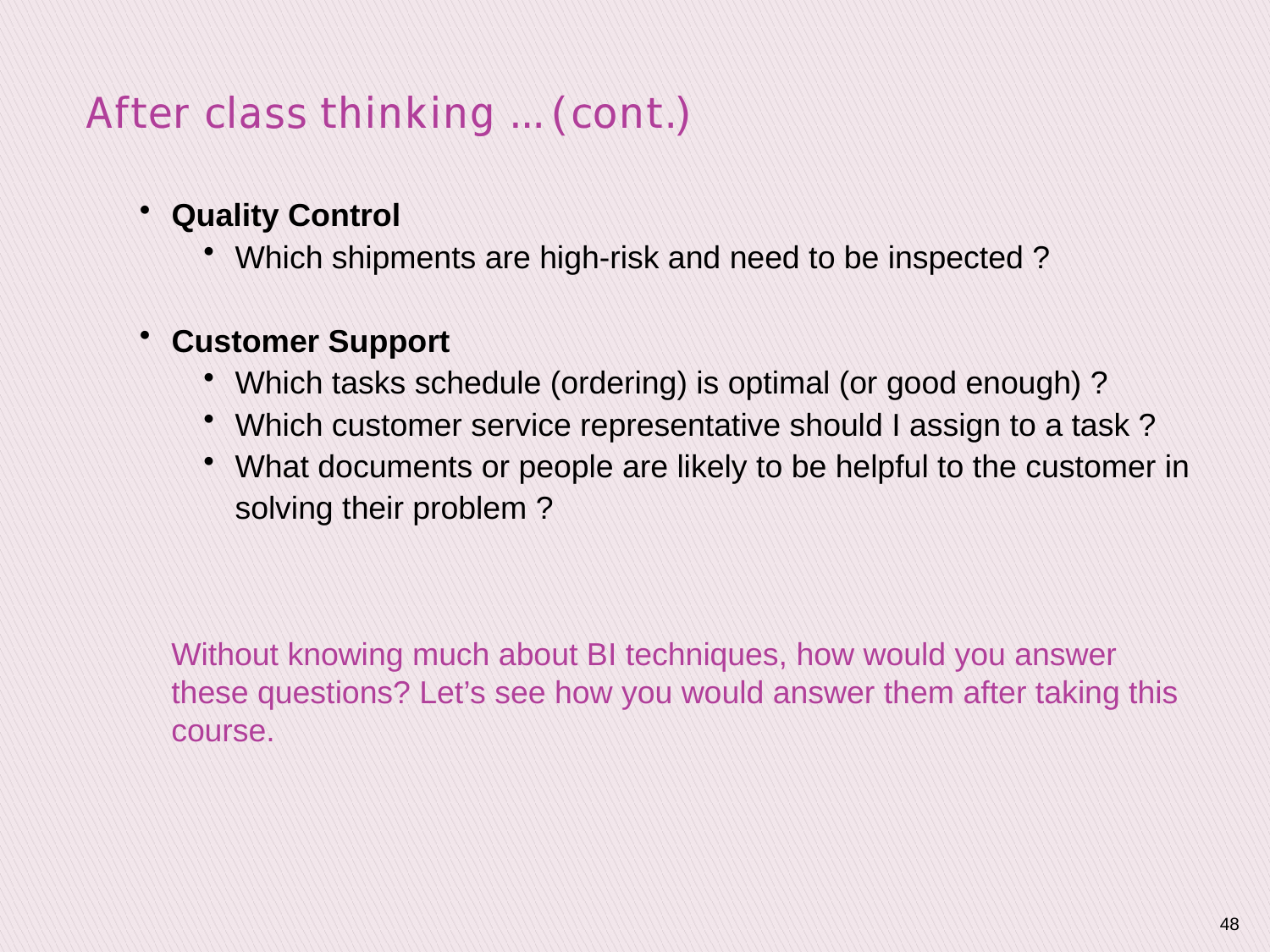

# After class thinking …(cont.)
Quality Control
Which shipments are high-risk and need to be inspected ?

Customer Support
Which tasks schedule (ordering) is optimal (or good enough) ?
Which customer service representative should I assign to a task ?
What documents or people are likely to be helpful to the customer in solving their problem ?
Without knowing much about BI techniques, how would you answer these questions? Let’s see how you would answer them after taking this course.
48